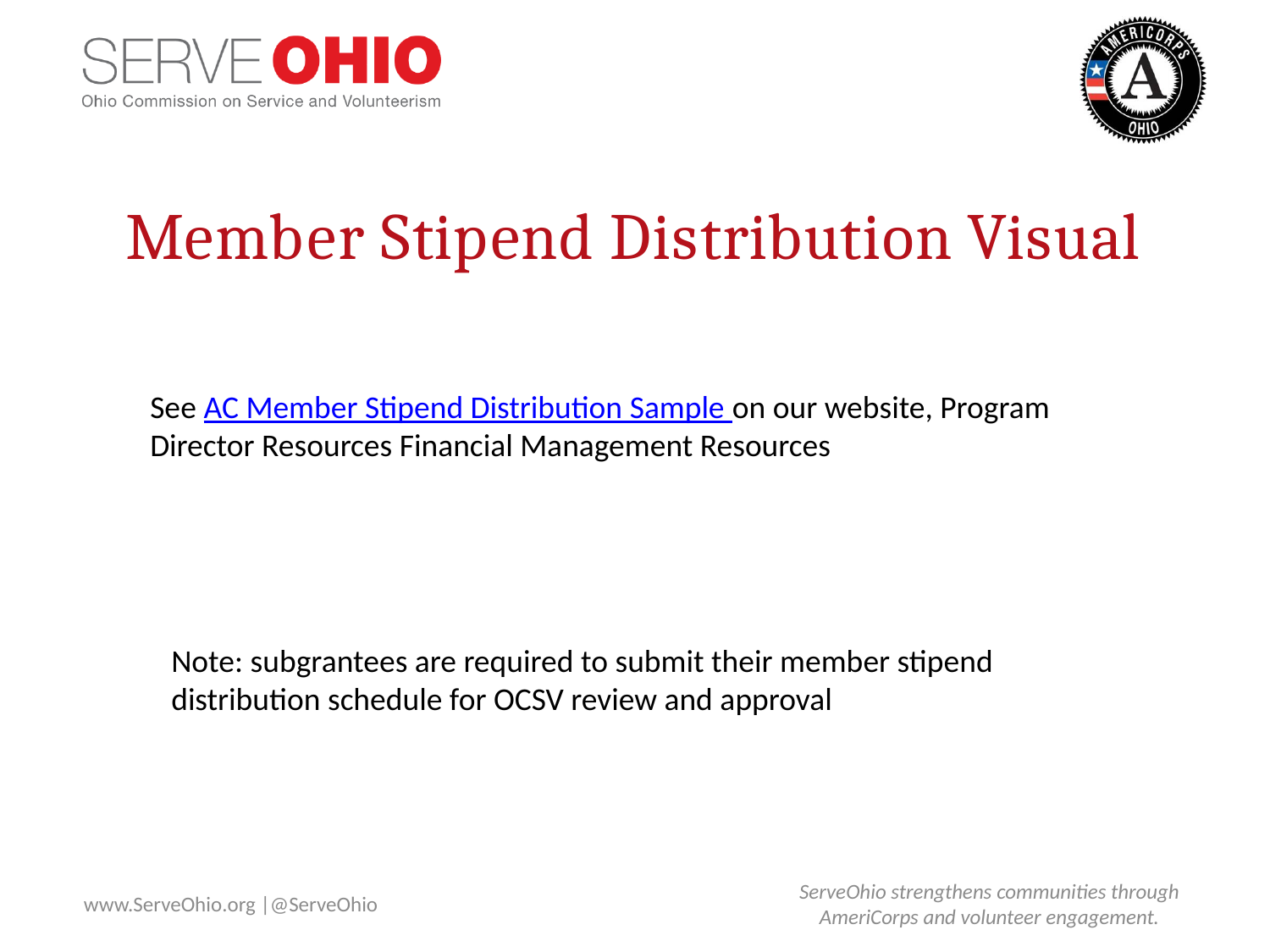

# Member Stipend Distribution Visual
See AC Member Stipend Distribution Sample on our website, Program Director Resources Financial Management Resources
Note: subgrantees are required to submit their member stipend distribution schedule for OCSV review and approval
www.ServeOhio.org |@ServeOhio
ServeOhio strengthens communities through AmeriCorps and volunteer engagement.